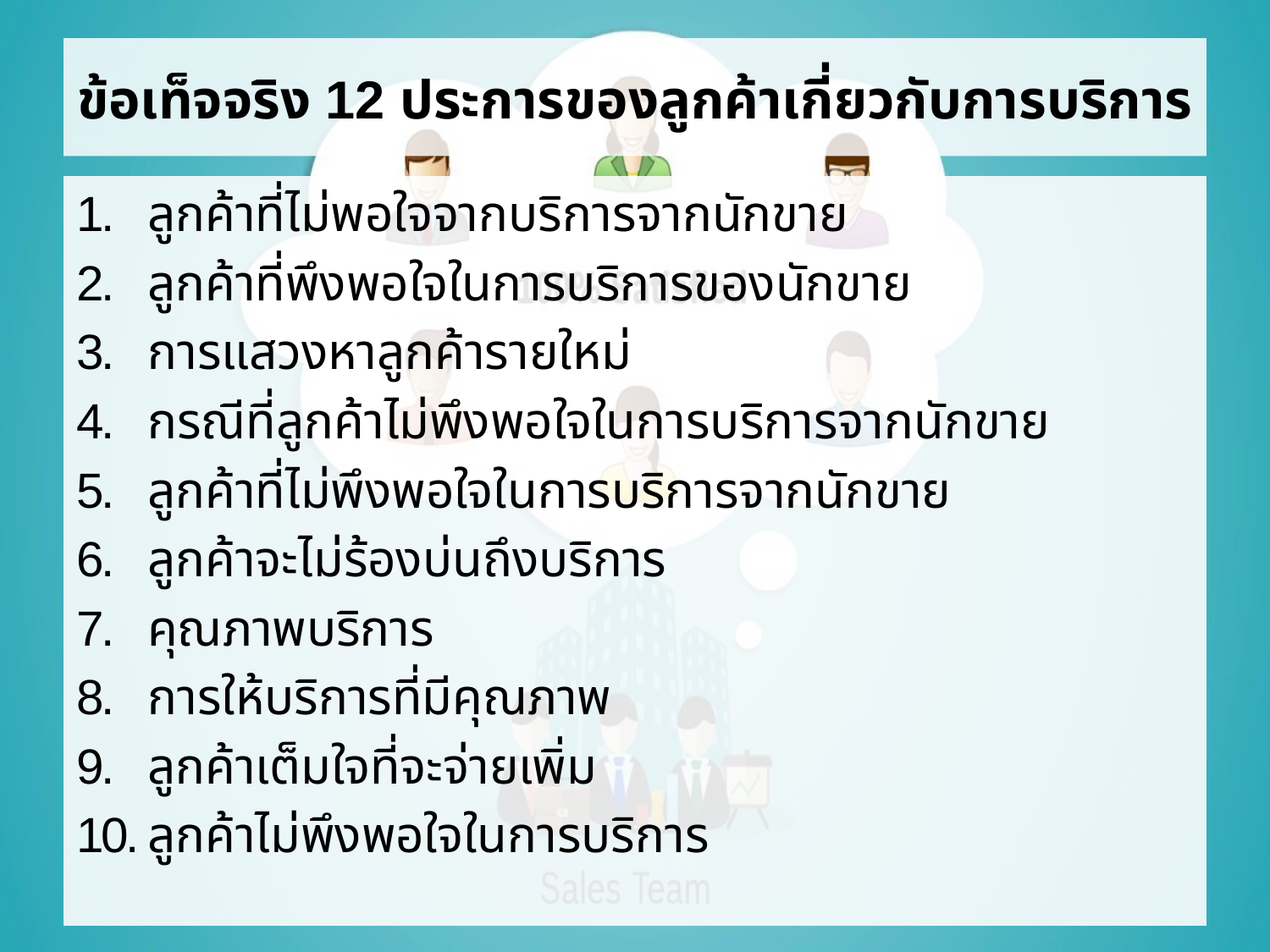

# ข้อเท็จจริง 12 ประการของลูกค้าเกี่ยวกับการบริการ
ลูกค้าที่ไม่พอใจจากบริการจากนักขาย
ลูกค้าที่พึงพอใจในการบริการของนักขาย
การแสวงหาลูกค้ารายใหม่
กรณีที่ลูกค้าไม่พึงพอใจในการบริการจากนักขาย
ลูกค้าที่ไม่พึงพอใจในการบริการจากนักขาย
ลูกค้าจะไม่ร้องบ่นถึงบริการ
คุณภาพบริการ
การให้บริการที่มีคุณภาพ
ลูกค้าเต็มใจที่จะจ่ายเพิ่ม
ลูกค้าไม่พึงพอใจในการบริการ